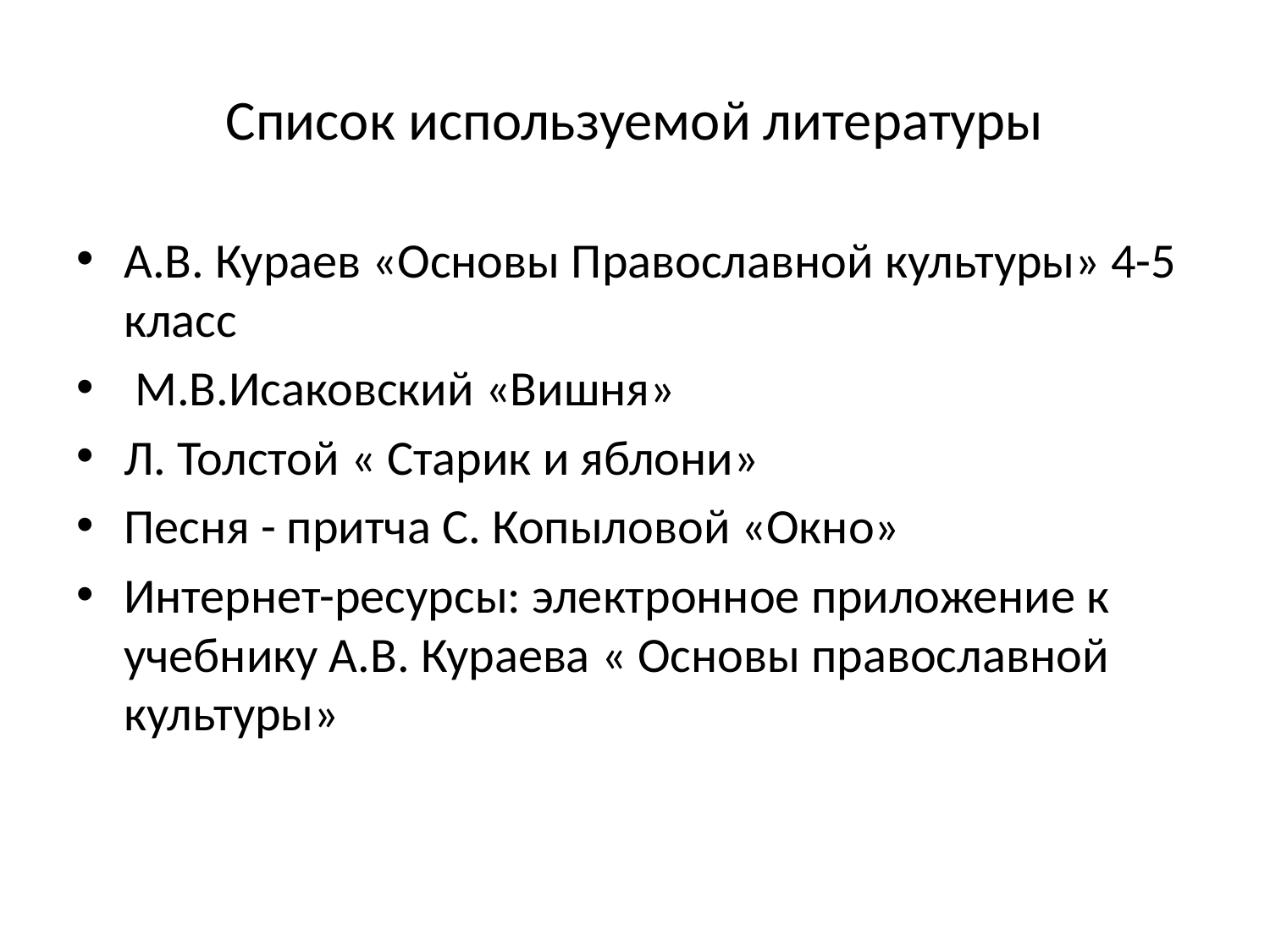

# Список используемой литературы
А.В. Кураев «Основы Православной культуры» 4-5 класс
 М.В.Исаковский «Вишня»
Л. Толстой « Старик и яблони»
Песня - притча С. Копыловой «Окно»
Интернет-ресурсы: электронное приложение к учебнику А.В. Кураева « Основы православной культуры»